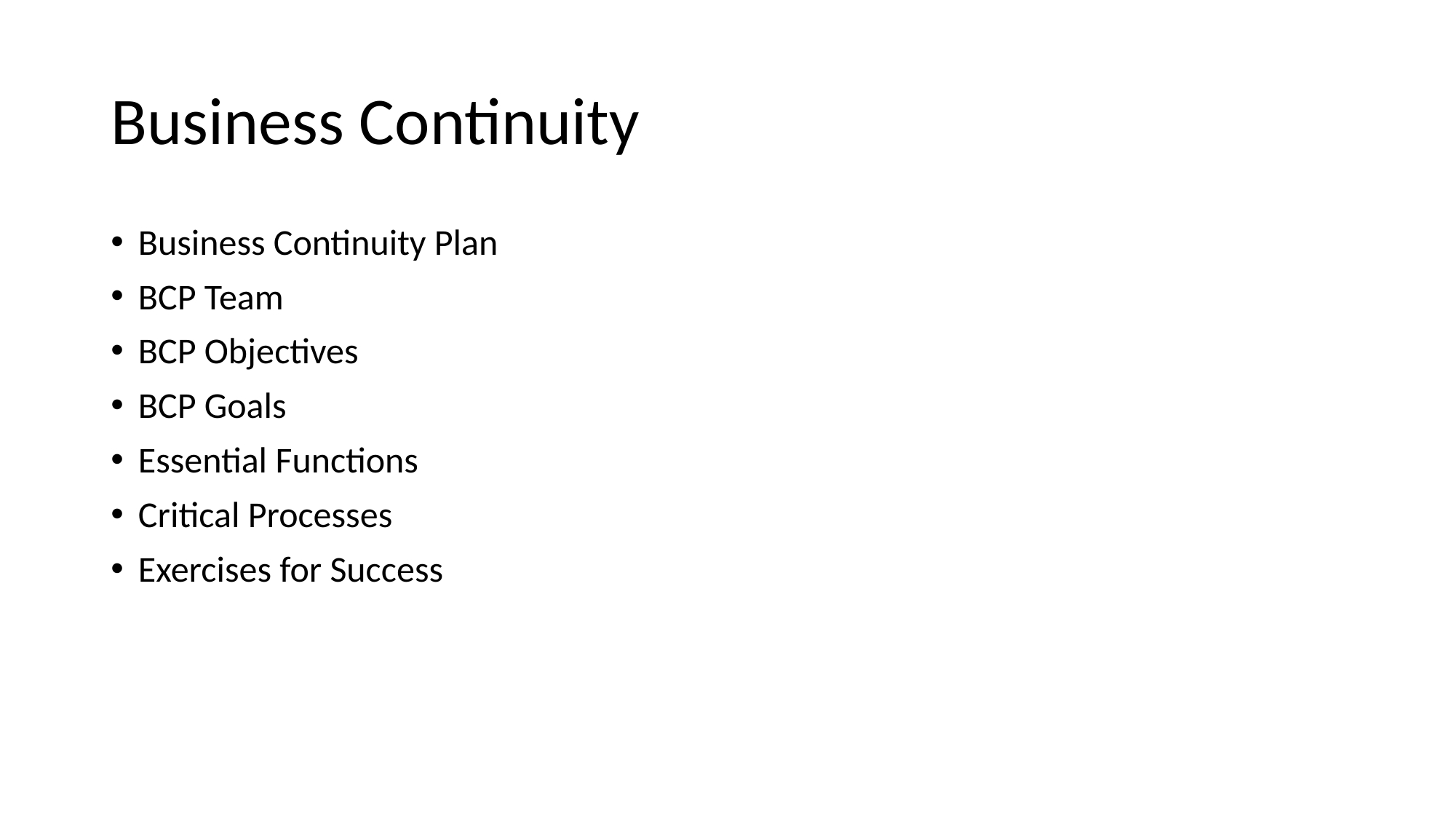

Business Continuity
Business Continuity Plan
BCP Team
BCP Objectives
BCP Goals
Essential Functions
Critical Processes
Exercises for Success